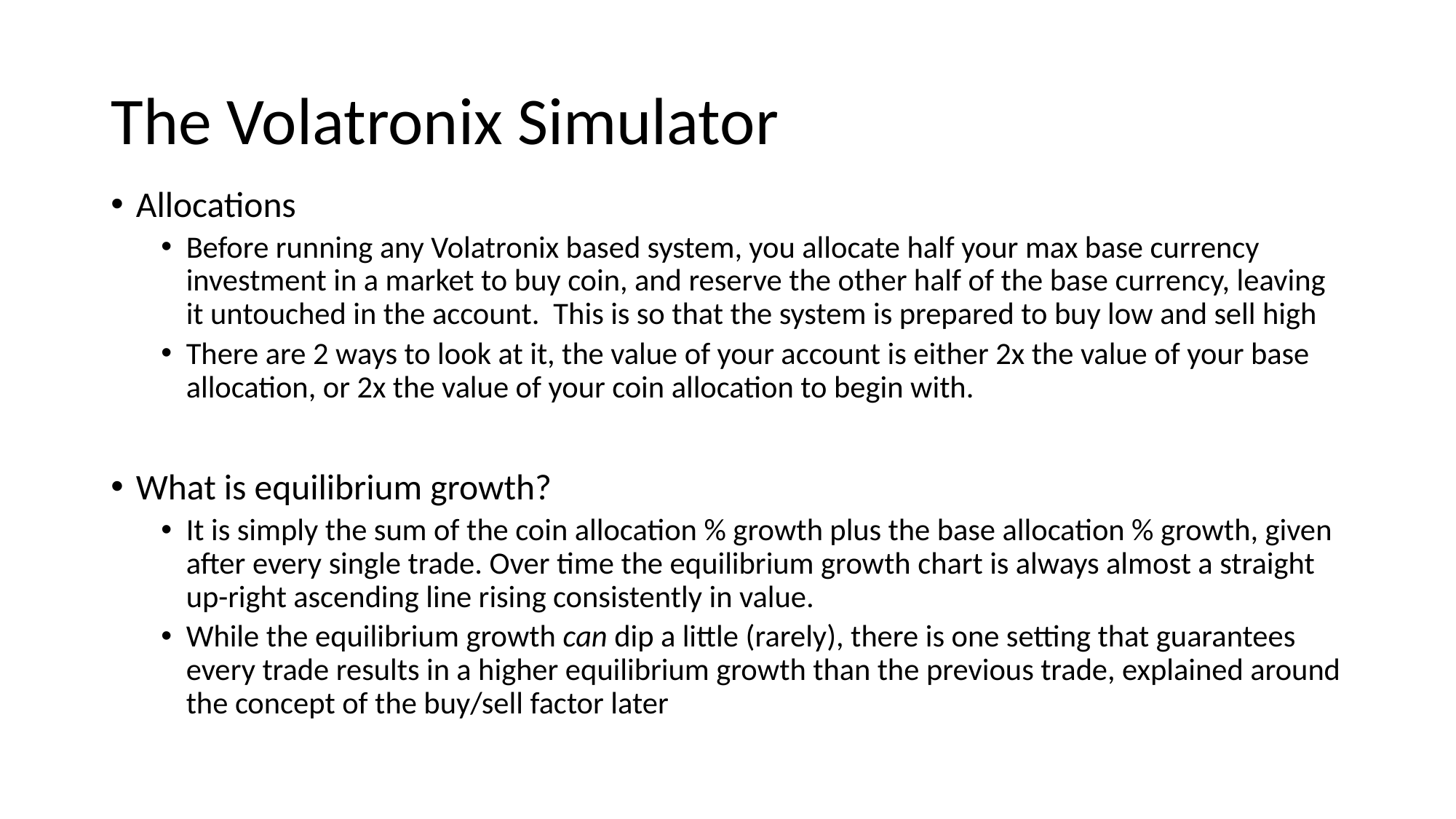

# The Volatronix Simulator
Allocations
Before running any Volatronix based system, you allocate half your max base currency investment in a market to buy coin, and reserve the other half of the base currency, leaving it untouched in the account.  This is so that the system is prepared to buy low and sell high
There are 2 ways to look at it, the value of your account is either 2x the value of your base allocation, or 2x the value of your coin allocation to begin with.

What is equilibrium growth?
It is simply the sum of the coin allocation % growth plus the base allocation % growth, given after every single trade. Over time the equilibrium growth chart is always almost a straight up-right ascending line rising consistently in value.
While the equilibrium growth can dip a little (rarely), there is one setting that guarantees every trade results in a higher equilibrium growth than the previous trade, explained around the concept of the buy/sell factor later